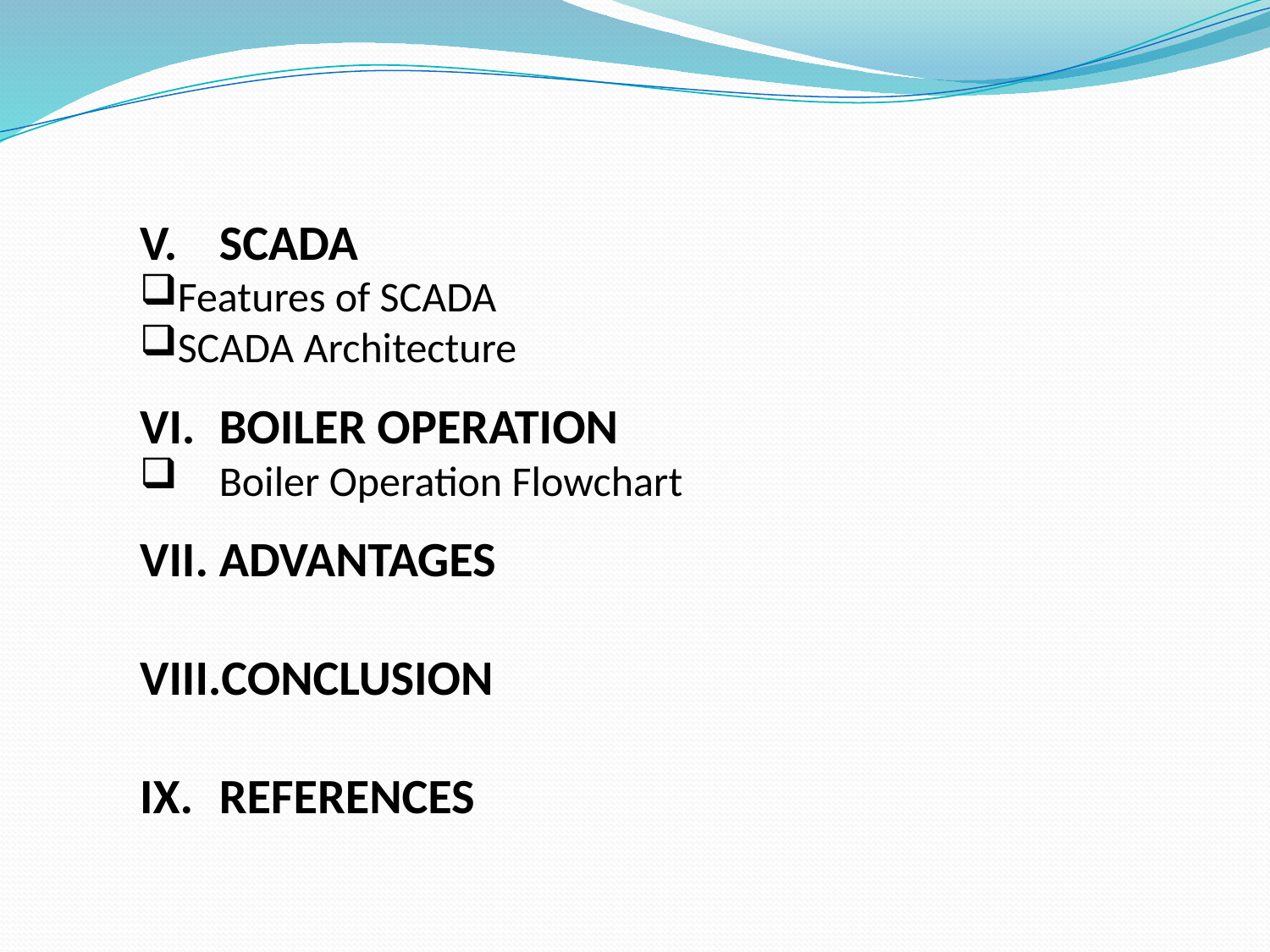

SCADA
Features of SCADA
SCADA Architecture

BOILER OPERATION
Boiler Operation Flowchart

ADVANTAGES

CONCLUSION

REFERENCES